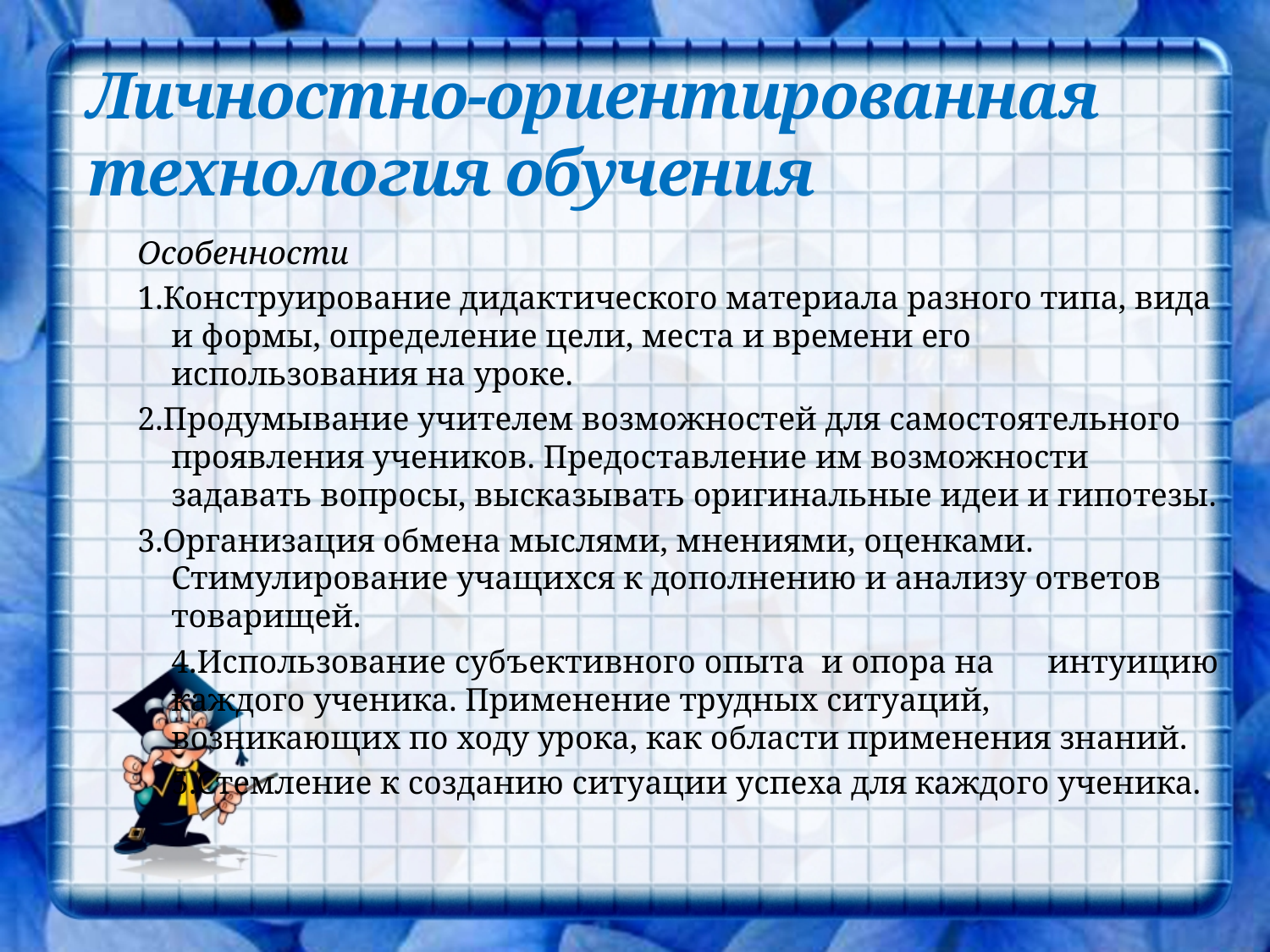

# Личностно-ориентированная технология обучения
Особенности
1.Конструирование дидактического материала разного типа, вида и формы, определение цели, места и времени его использования на уроке.
2.Продумывание учителем возможностей для самостоятельного проявления учеников. Предоставление им возможности задавать вопросы, высказывать оригинальные идеи и гипотезы.
3.Организация обмена мыслями, мнениями, оценками. Стимулирование учащихся к дополнению и анализу ответов товарищей.
		4.Использование субъективного опыта  и опора на 	интуицию каждого ученика. Применение трудных ситуаций, 	возникающих по ходу урока, как области применения знаний.
		5.Стемление к созданию ситуации успеха для каждого ученика.